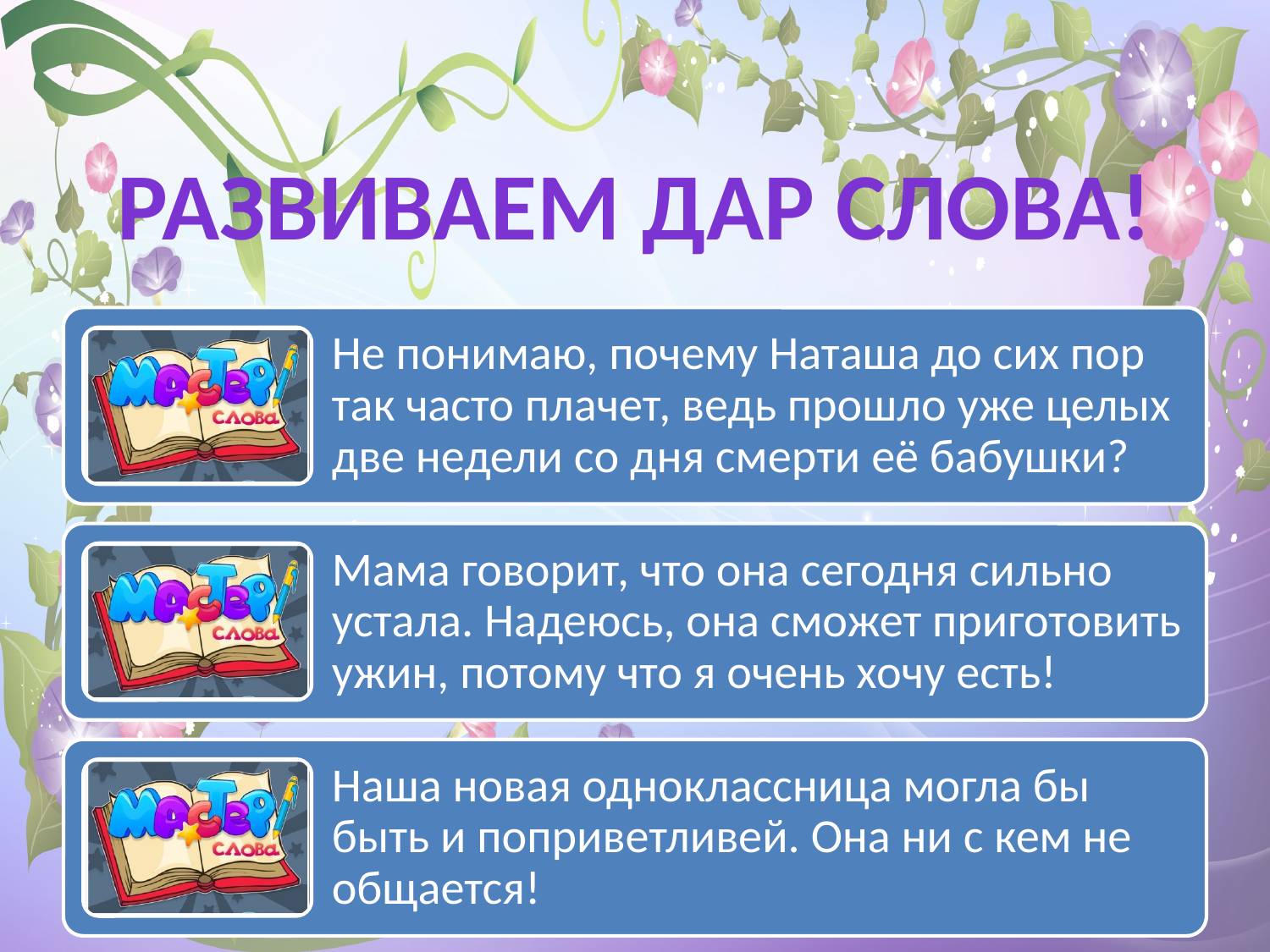

Развиваем дар слова!
Не понимаю, почему Наташа до сих пор так часто плачет, ведь прошло уже целых две недели со дня смерти её бабушки?
Мама говорит, что она сегодня сильно устала. Надеюсь, она сможет приготовить ужин, потому что я очень хочу есть!
Наша новая одноклассница могла бы быть и поприветливей. Она ни с кем не общается!